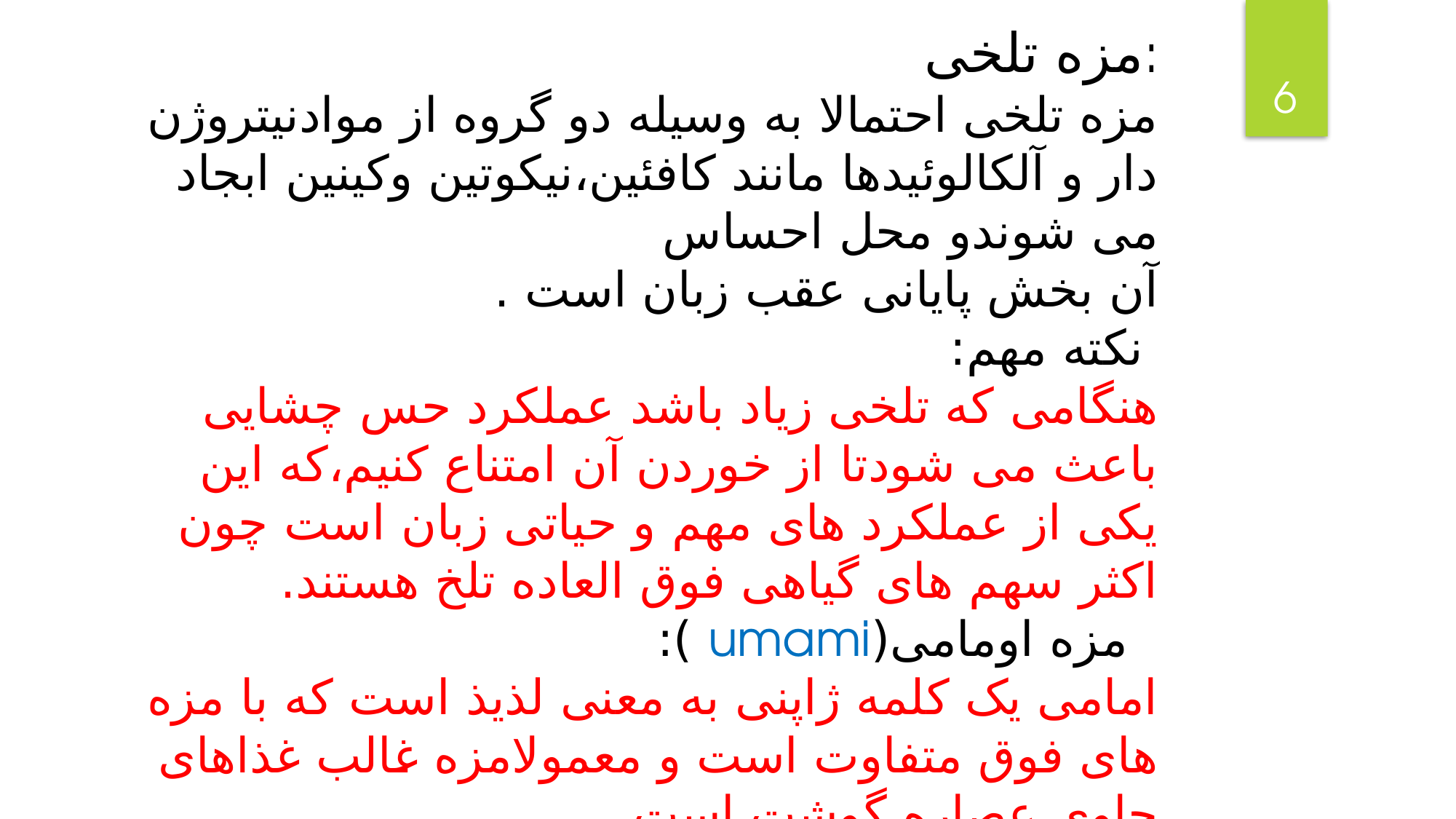

مزه تلخی:
مزه تلخی احتمالا به وسیله دو گروه از موادنیتروژن دار و آلکالوئیدها مانند کافئین،نیکوتین وکینین ابجاد می شوندو محل احساس
آن بخش پایانی عقب زبان است .
 نکته مهم:
هنگامی که تلخی زیاد باشد عملکرد حس چشایی باعث می شودتا از خوردن آن امتناع کنیم،که این یکی از عملکرد های مهم و حیاتی زبان است چون اکثر سهم های گیاهی فوق العاده تلخ هستند.
  مزه اومامی(umami ):
امامی یک کلمه ژاپنی به معنی لذیذ است که با مزه های فوق متفاوت است و معمولامزه غالب غذاهای حاوی عصاره گوشت است.

6